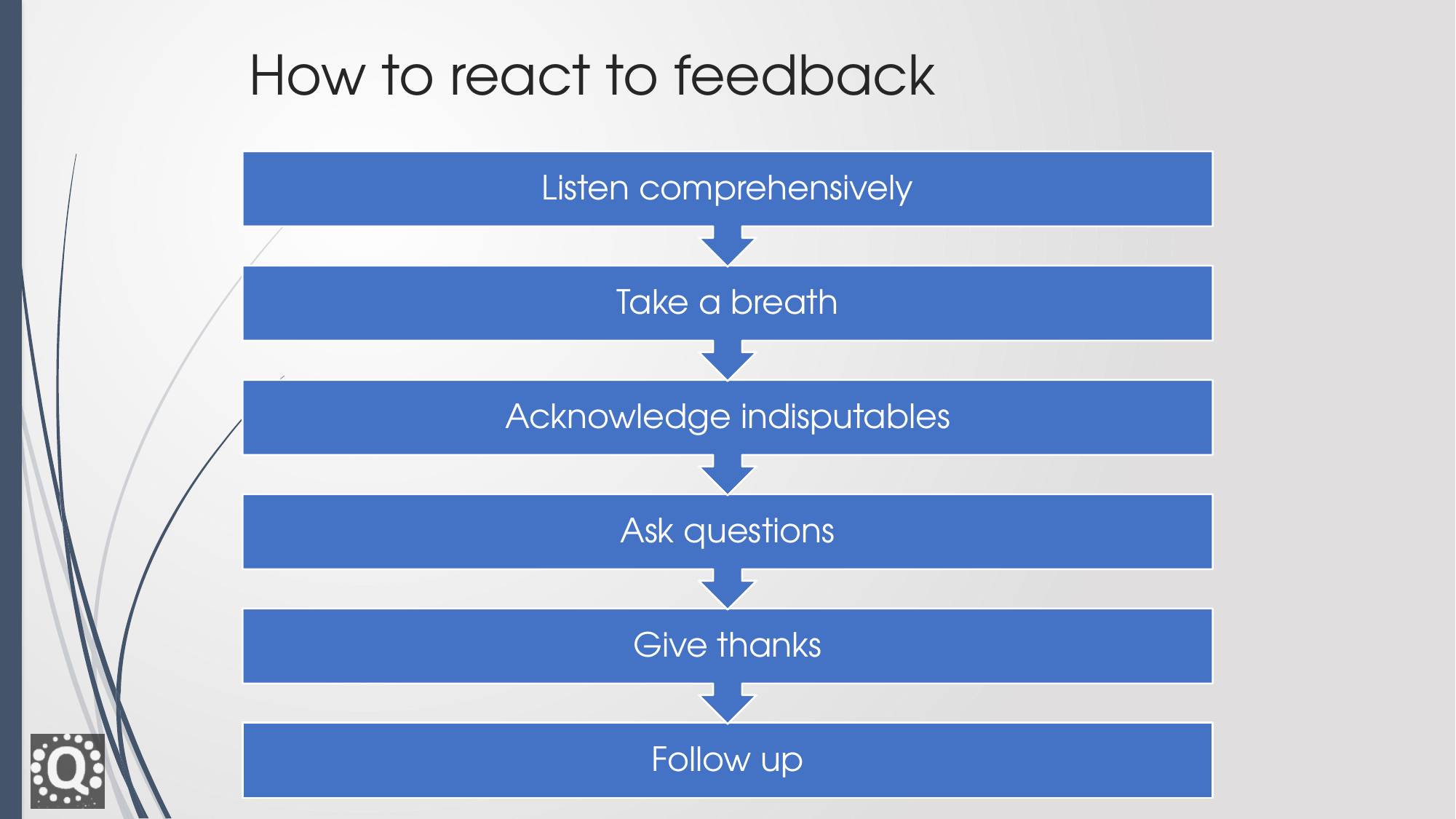

# How to react to feedback
Follow up
Give thanks
Ask questions
Acknowledge indisputables
Take a breath
Listen comprehensively